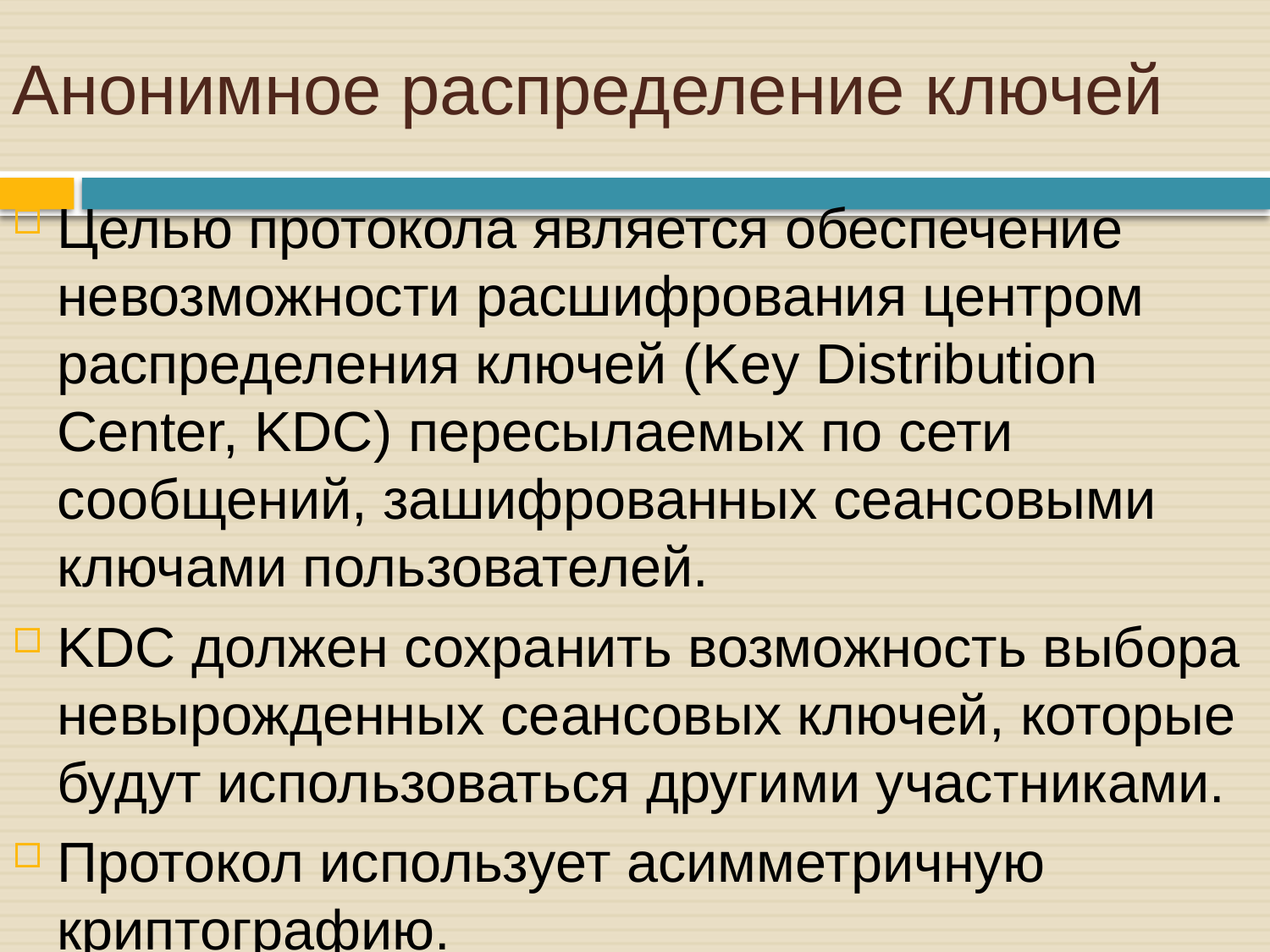

# Анонимное распределение ключей
Целью протокола является обеспечение невозможности расшифрования центром распределения ключей (Key Distribution Center, KDC) пересылаемых по сети сообщений, зашифрованных сеансовыми ключами пользователей.
KDC должен сохранить возможность выбора невырожденных сеансовых ключей, которые будут использоваться другими участниками.
Протокол использует асимметричную криптографию.